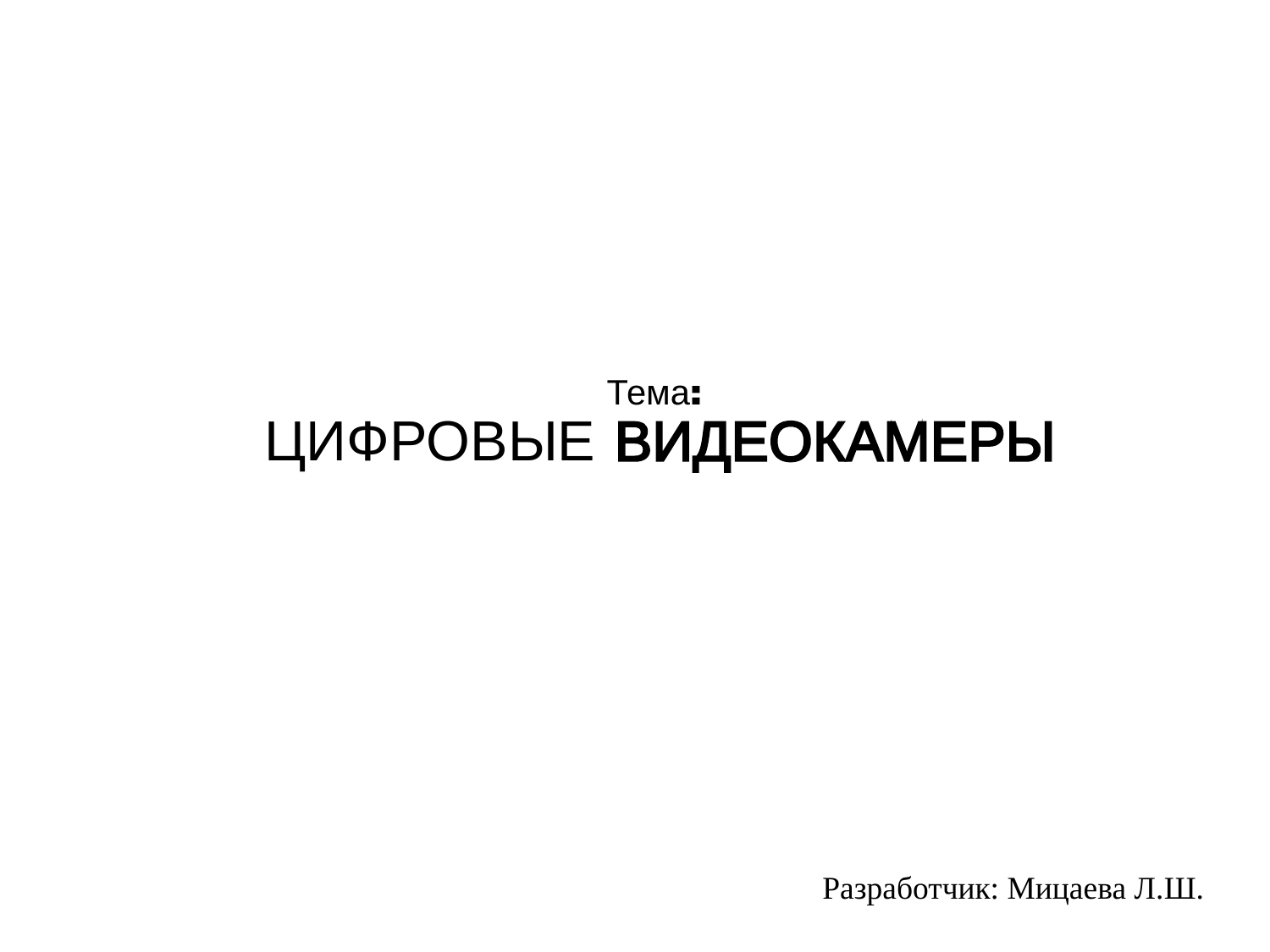

# Тема: ЦИФРОВЫЕ ВИДЕОКАМЕРЫ
Разработчик: Мицаева Л.Ш.